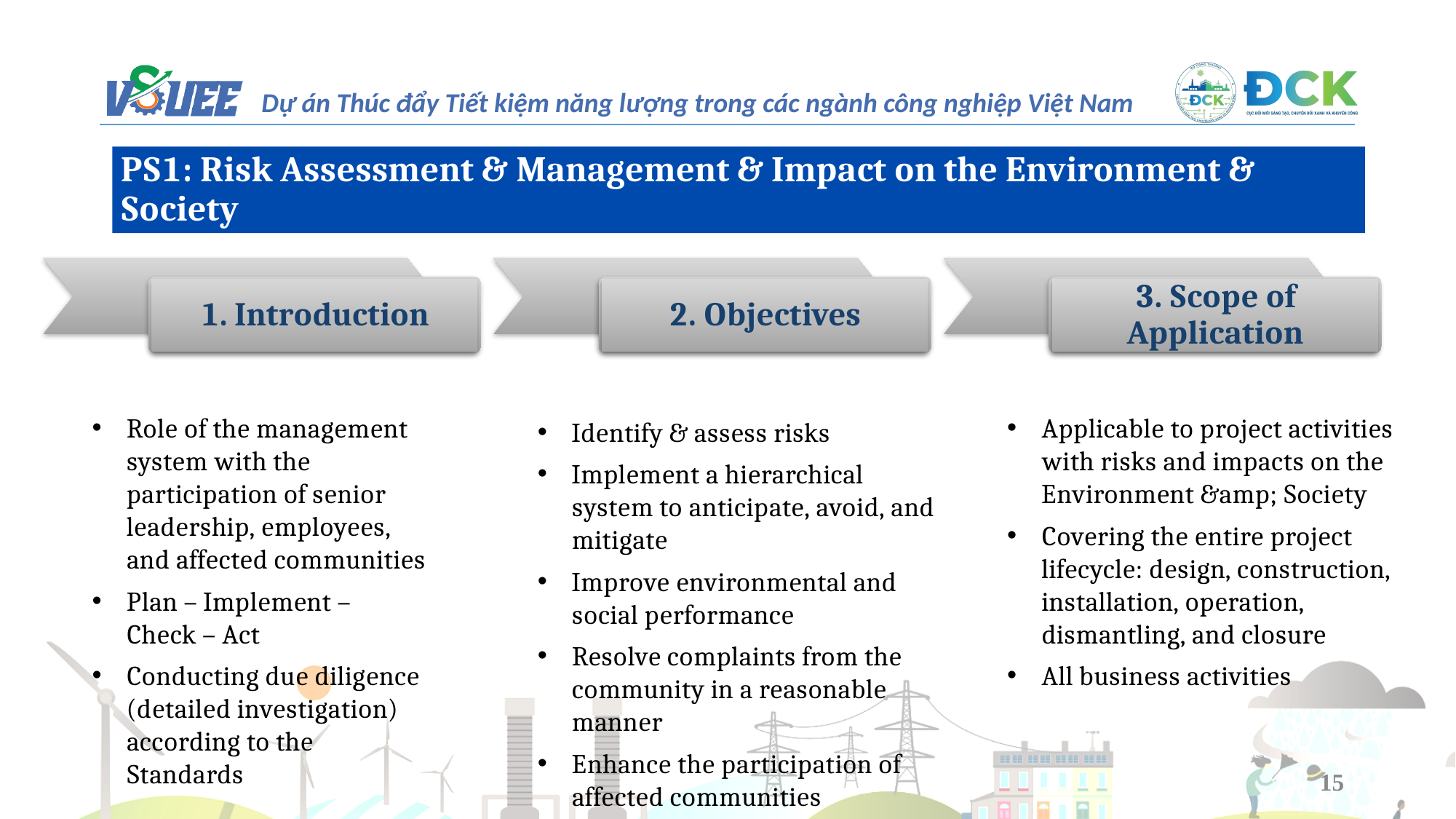

PS1: Risk Assessment & Management & Impact on the Environment & Society

1. Introduction
2. Objectives
3. Scope of Application
Role of the management system with the participation of senior leadership, employees, and affected communities
Plan – Implement – Check – Act
Conducting due diligence (detailed investigation) according to the Standards
Identify & assess risks
Implement a hierarchical system to anticipate, avoid, and mitigate
Improve environmental and social performance
Resolve complaints from the community in a reasonable manner
Enhance the participation of affected communities
Applicable to project activities with risks and impacts on the Environment &amp; Society
Covering the entire project lifecycle: design, construction, installation, operation, dismantling, and closure
All business activities
15